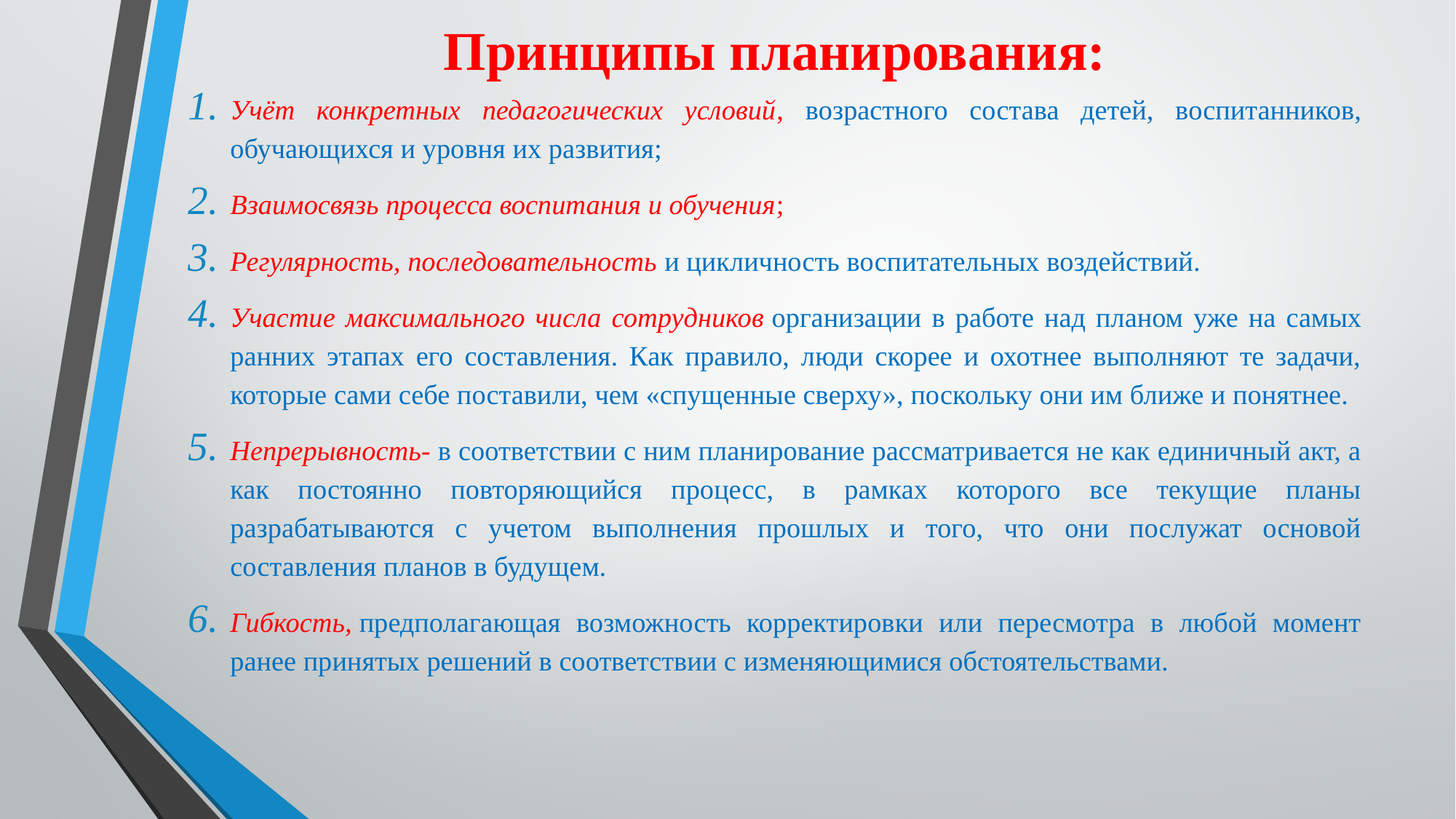

# Принципы планирования:
Учёт конкретных педагогических условий, возрастного состава детей, воспитанников, обучающихся и уровня их развития;
Взаимосвязь процесса воспитания и обучения;
Регулярность, последовательность и цикличность воспитательных воздействий.
Участие максимального числа сотрудников организации в работе над планом уже на самых ранних этапах его составления. Как правило, люди скорее и охотнее выполняют те задачи, которые сами себе поставили, чем «спущенные сверху», поскольку они им ближе и понятнее.
Непрерывность- в соответствии с ним планирование рассматривается не как единичный акт, а как постоянно повторяющийся процесс, в рамках которого все текущие планы разрабатываются с учетом выполнения прошлых и того, что они послужат основой составления планов в будущем.
Гибкость, предполагающая возможность корректировки или пересмотра в любой момент ранее принятых решений в соответствии с изменяющимися обстоятельствами.